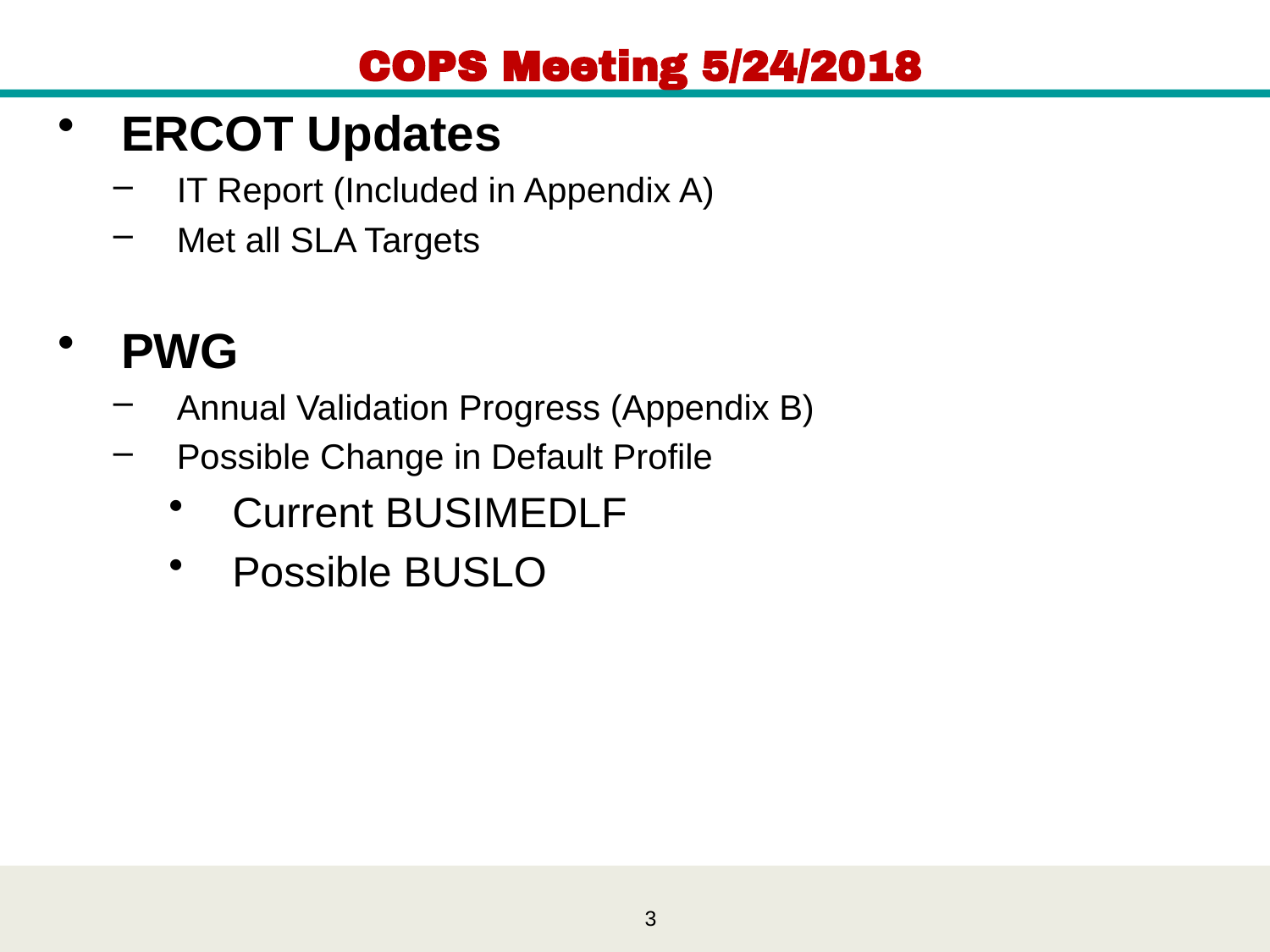

# COPS Meeting 5/24/2018
ERCOT Updates
IT Report (Included in Appendix A)
Met all SLA Targets

PWG
Annual Validation Progress (Appendix B)
Possible Change in Default Profile
Current BUSIMEDLF
Possible BUSLO